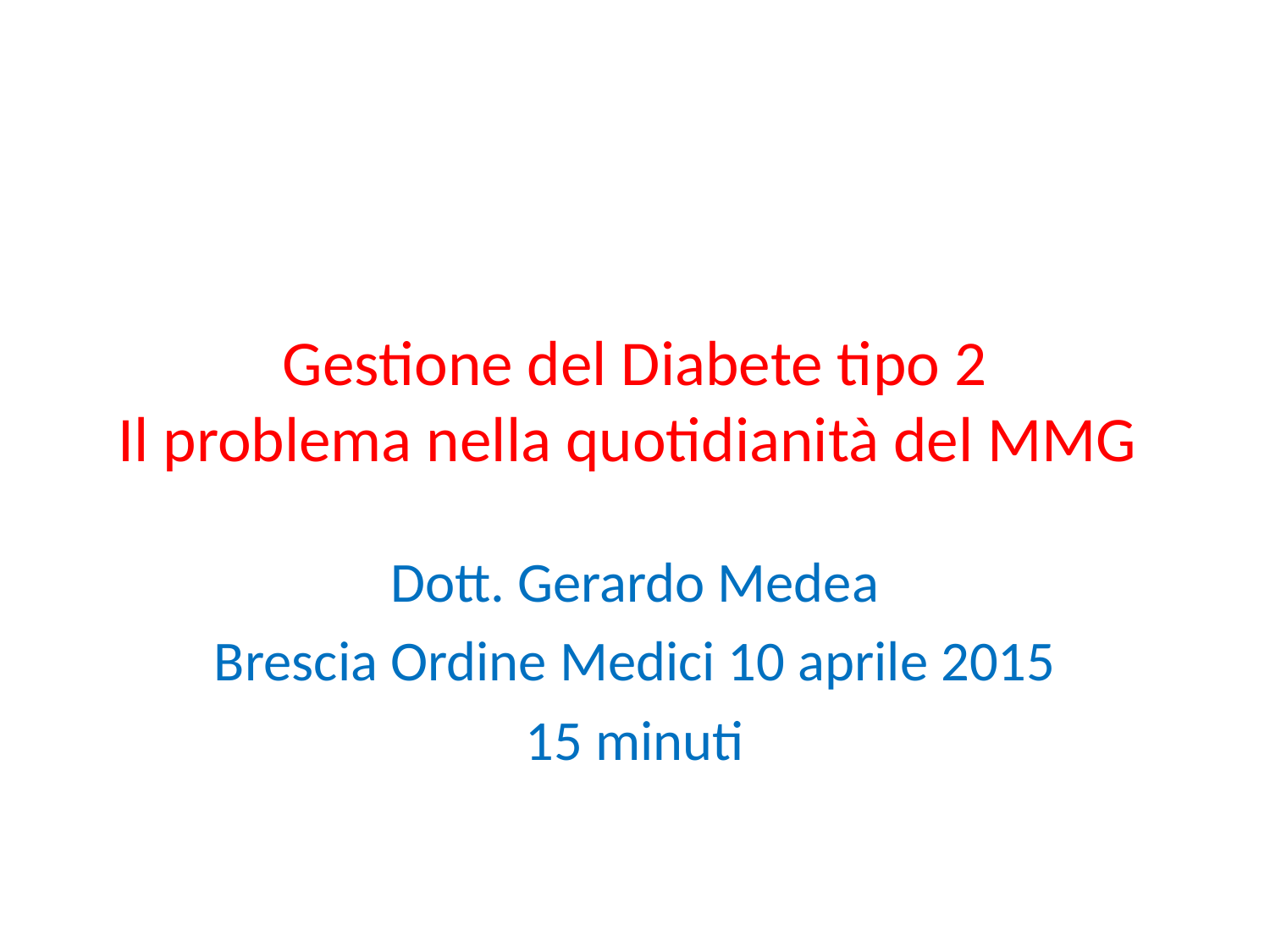

# Gestione del Diabete tipo 2 Il problema nella quotidianità del MMG
Dott. Gerardo Medea
Brescia Ordine Medici 10 aprile 2015
15 minuti